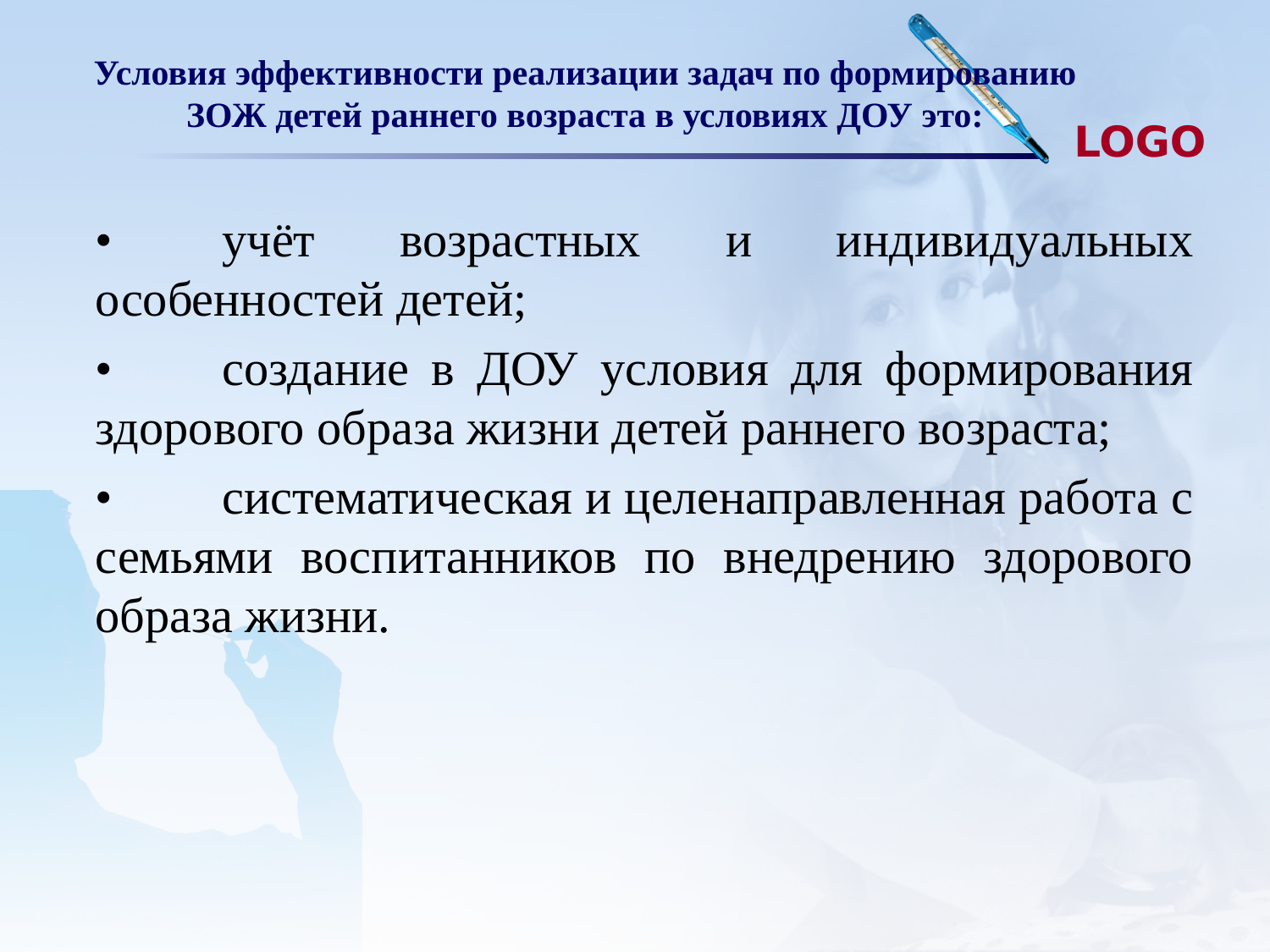

# Условия эффективности реализации задач по формированию ЗОЖ детей раннего возраста в условиях ДОУ это:
•	учёт возрастных и индивидуальных особенностей детей;
•	создание в ДОУ условия для формирования здорового образа жизни детей раннего возраста;
•	систематическая и целенаправленная работа с семьями воспитанников по внедрению здорового образа жизни.